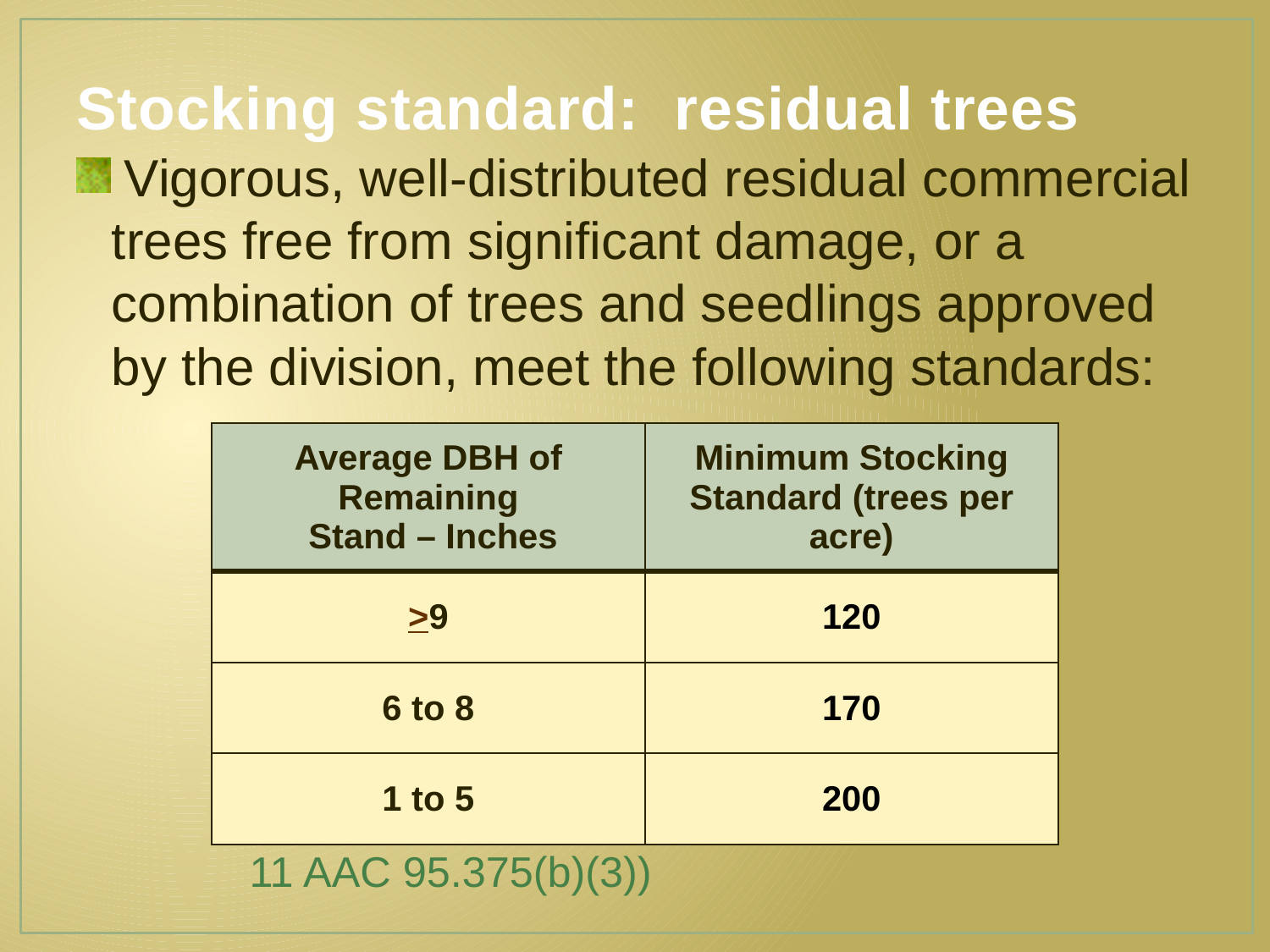

# Stocking standard:  residual trees
 Vigorous, well-distributed residual commercial trees free from significant damage, or a combination of trees and seedlings approved by the division, meet the following standards:

					     11 AAC 95.375(b)(3))

| Average DBH of Remaining Stand – Inches | Minimum Stocking Standard (trees per acre) |
| --- | --- |
| >9 | 120 |
| 6 to 8 | 170 |
| 1 to 5 | 200 |